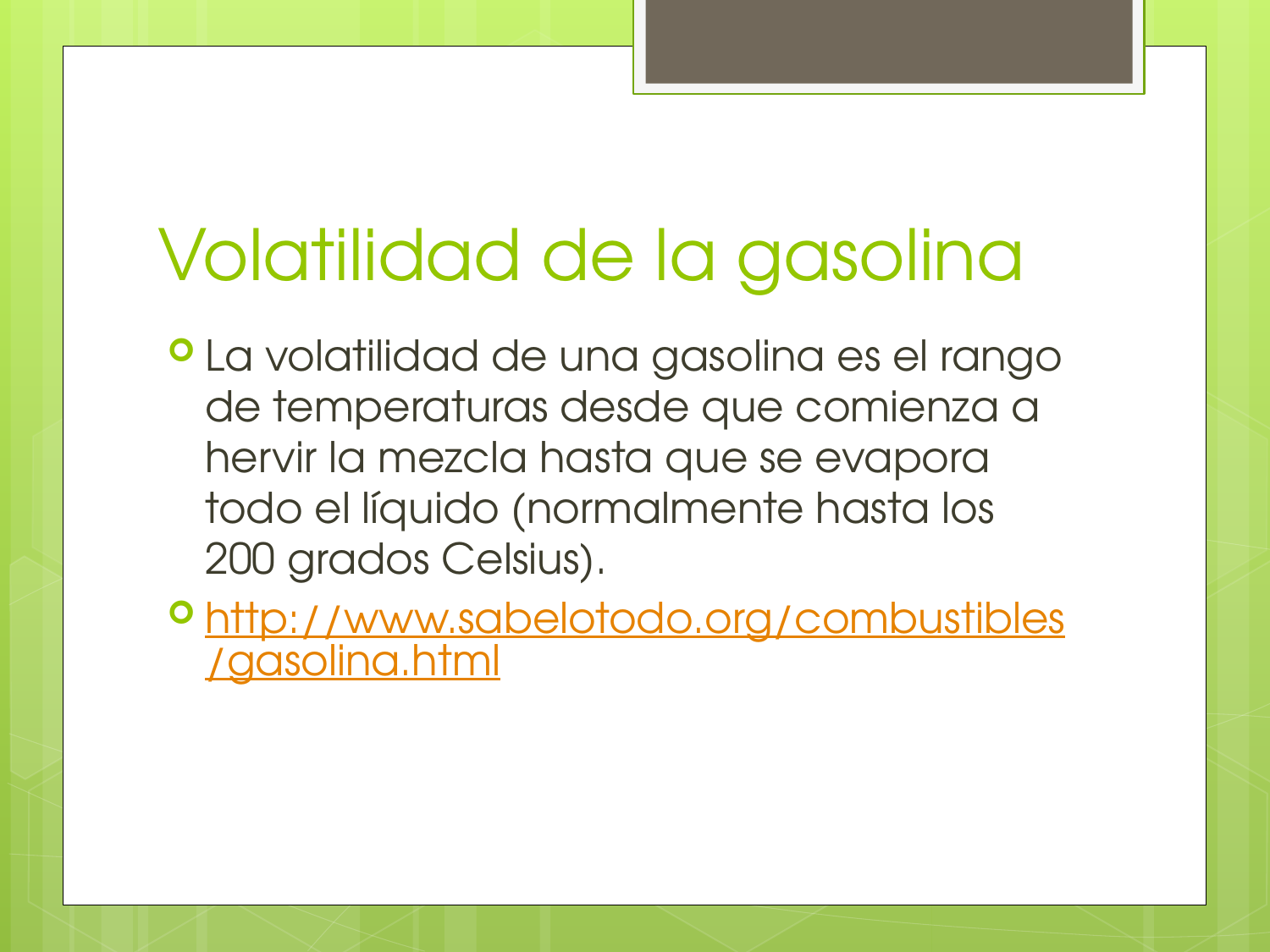

# Volatilidad de la gasolina
La volatilidad de una gasolina es el rango de temperaturas desde que comienza a hervir la mezcla hasta que se evapora todo el líquido (normalmente hasta los 200 grados Celsius).
http://www.sabelotodo.org/combustibles/gasolina.html